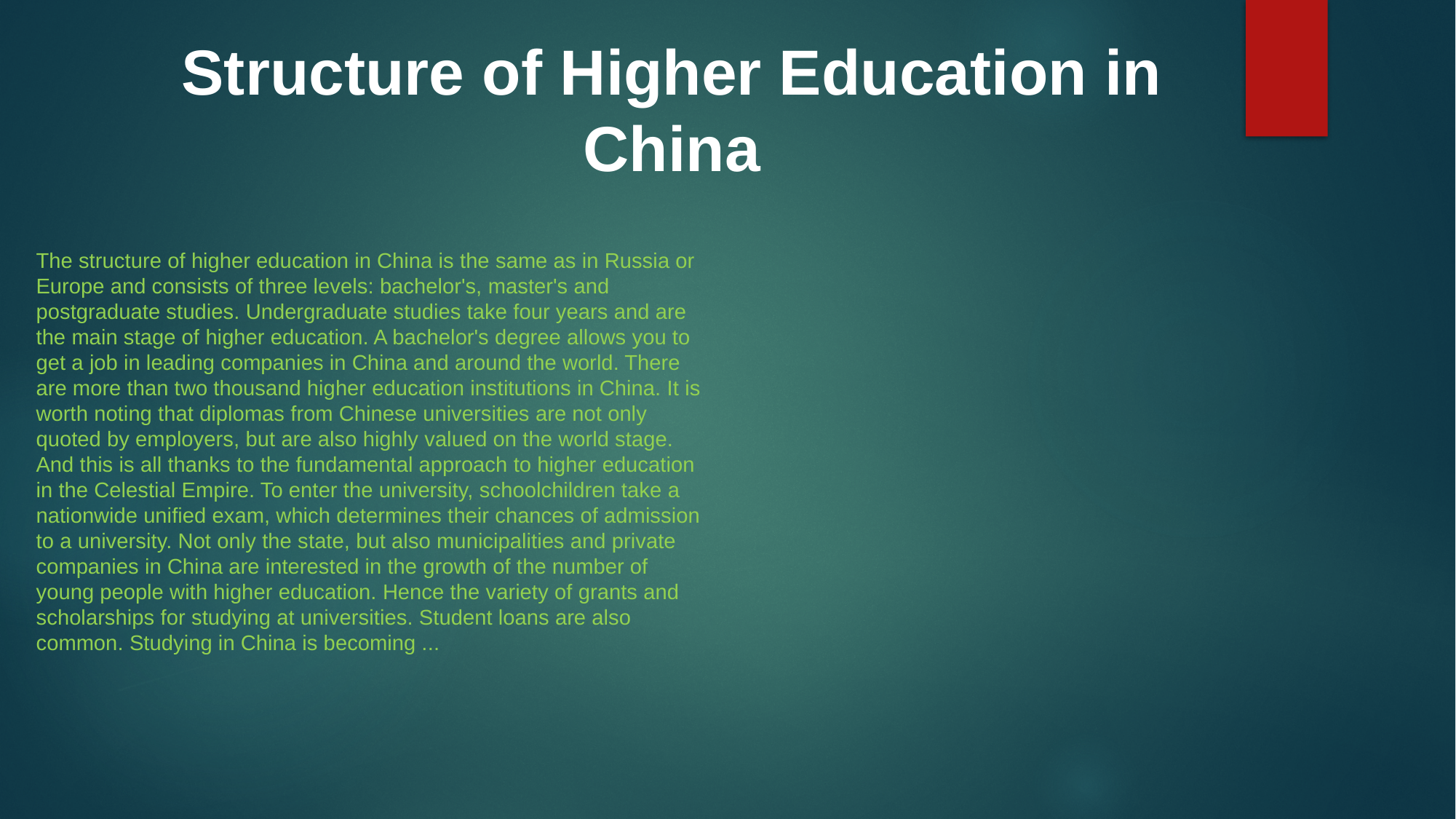

# Structure of Higher Education in China
The structure of higher education in China is the same as in Russia or Europe and consists of three levels: bachelor's, master's and postgraduate studies. Undergraduate studies take four years and are the main stage of higher education. A bachelor's degree allows you to get a job in leading companies in China and around the world. There are more than two thousand higher education institutions in China. It is worth noting that diplomas from Chinese universities are not only quoted by employers, but are also highly valued on the world stage. And this is all thanks to the fundamental approach to higher education in the Celestial Empire. To enter the university, schoolchildren take a nationwide unified exam, which determines their chances of admission to a university. Not only the state, but also municipalities and private companies in China are interested in the growth of the number of young people with higher education. Hence the variety of grants and scholarships for studying at universities. Student loans are also common. Studying in China is becoming ...